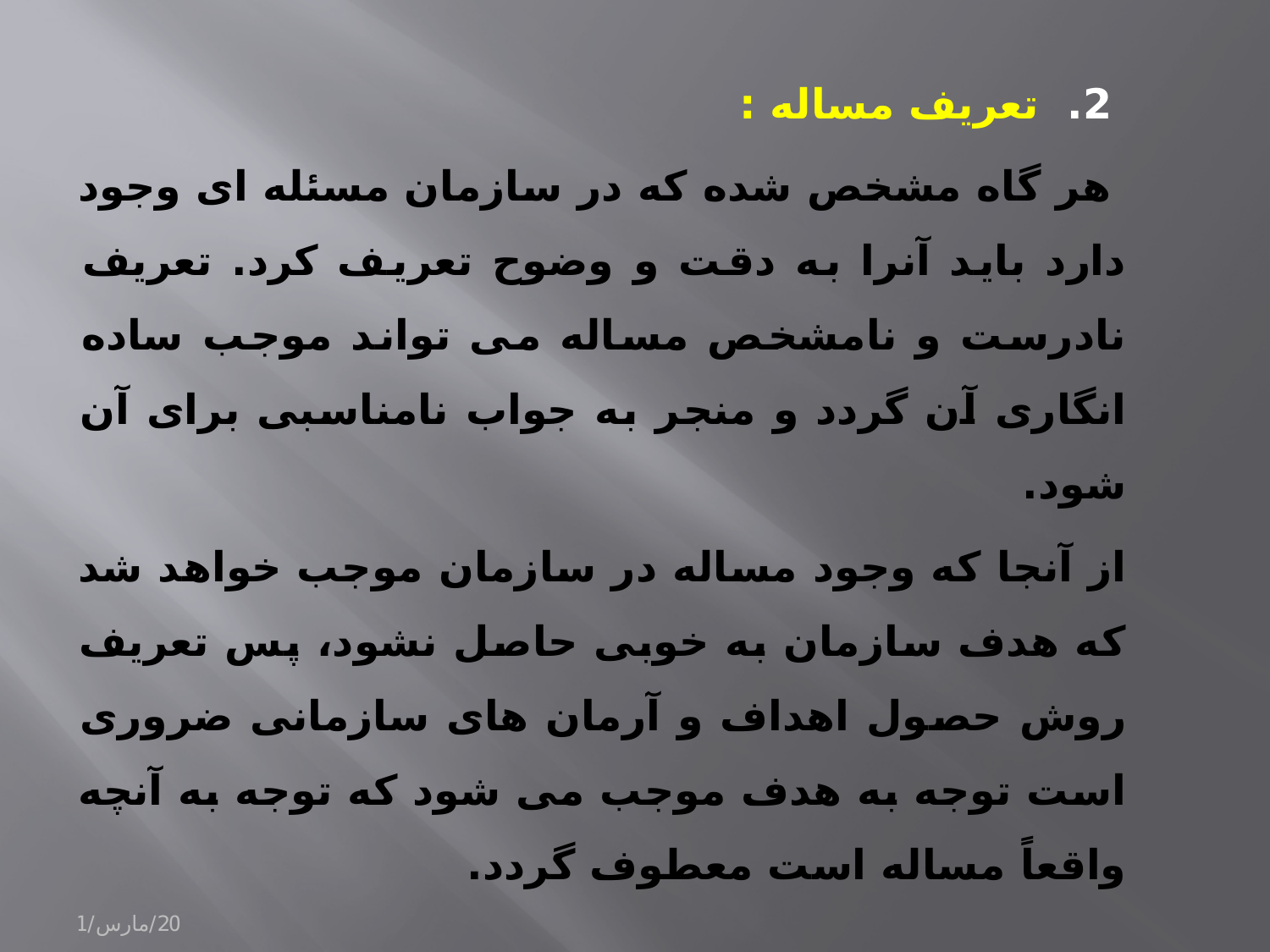

2.  تعریف مساله :
 هر گاه مشخص شده که در سازمان مسئله ای وجود دارد باید آنرا به دقت و وضوح تعریف کرد. تعریف نادرست و نامشخص مساله می تواند موجب ساده انگاری آن گردد و منجر به جواب نامناسبی برای آن شود.
از آنجا که وجود مساله در سازمان موجب خواهد شد که هدف سازمان به خوبی حاصل نشود، پس تعریف روش حصول اهداف و آرمان های سازمانی ضروری است توجه به هدف موجب می شود که توجه به آنچه واقعاً مساله است معطوف گردد.

20/مارس/1